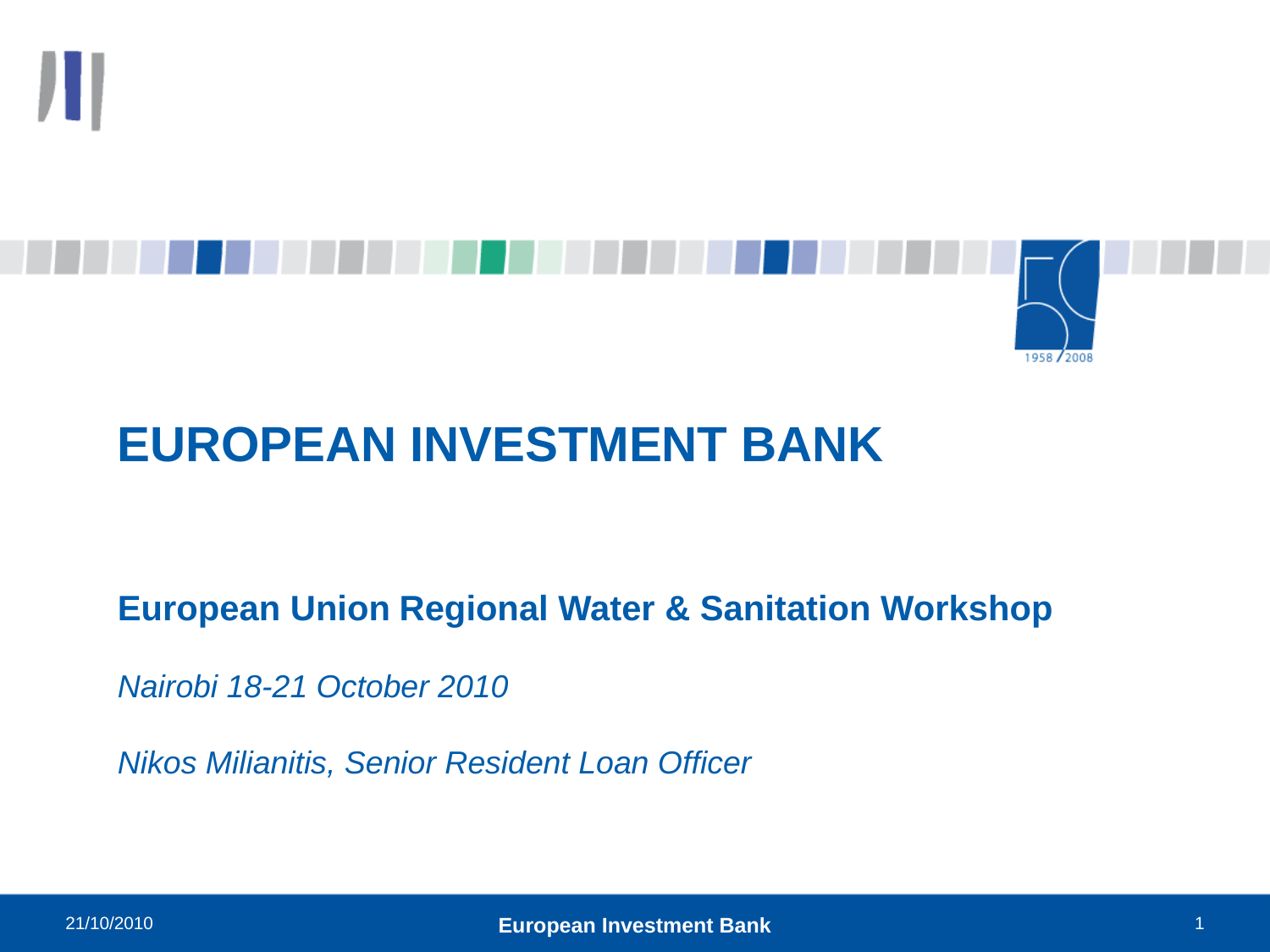

# EUROPEAN INVESTMENT BANK European Union Regional Water & Sanitation Workshop Nairobi 18-21 October 2010 Nikos Milianitis, Senior Resident Loan Officer
21/10/2010
European Investment Bank
1